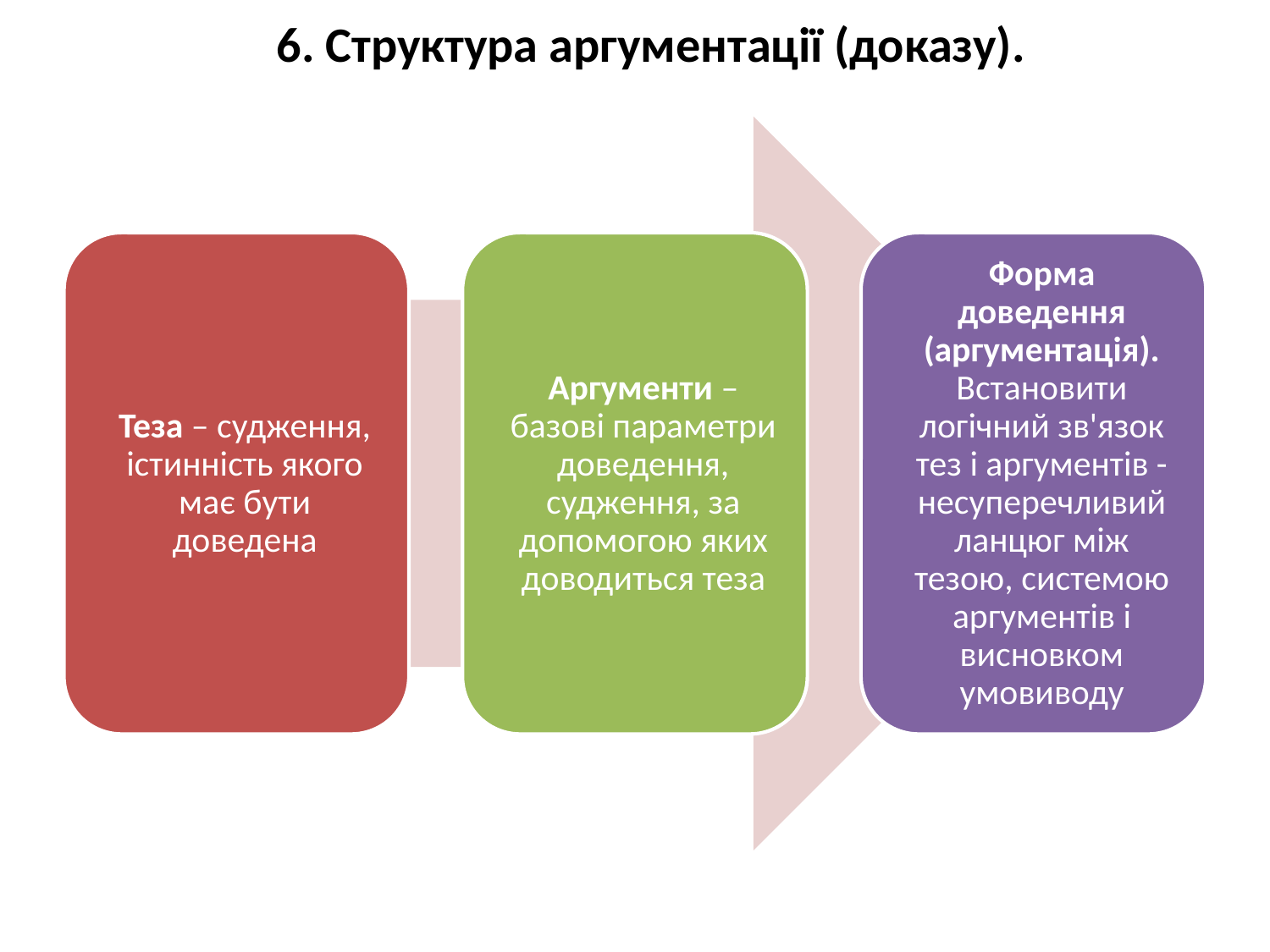

# 6. Структура аргументації (доказу).
Теза – судження, істинність якого має бути доведена
Аргументи – базові параметри доведення, судження, за допомогою яких доводиться теза
Форма доведення (аргументація). Встановити логічний зв'язок тез і аргументів - несуперечливий ланцюг між тезою, системою аргументів і висновком умовиводу